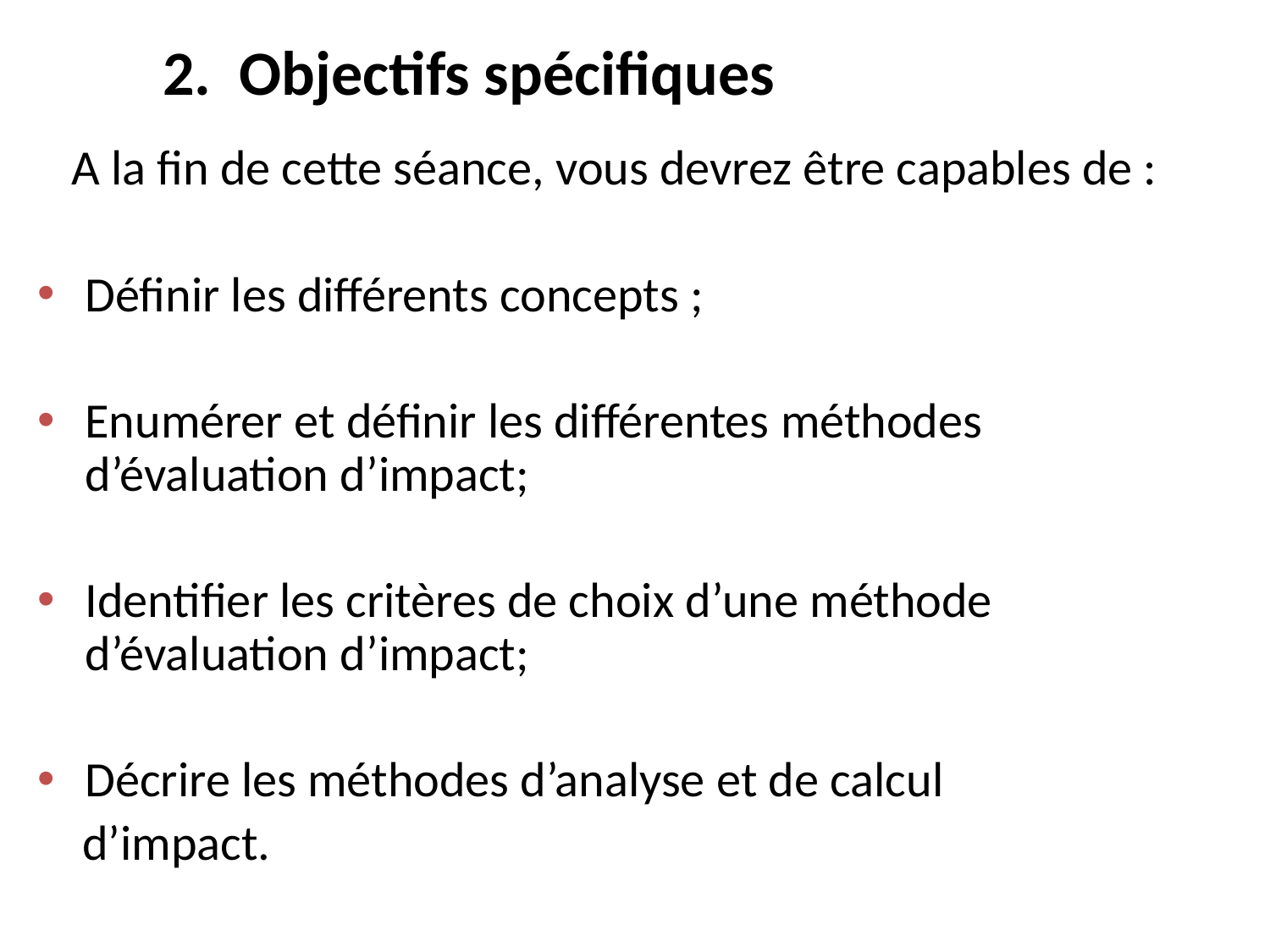

# 2.  Objectifs spécifiques
   A la fin de cette séance, vous devrez être capables de :

Définir les différents concepts ;

Enumérer et définir les différentes méthodes d’évaluation d’impact;

Identifier les critères de choix d’une méthode d’évaluation d’impact;

Décrire les méthodes d’analyse et de calcul
    d’impact.